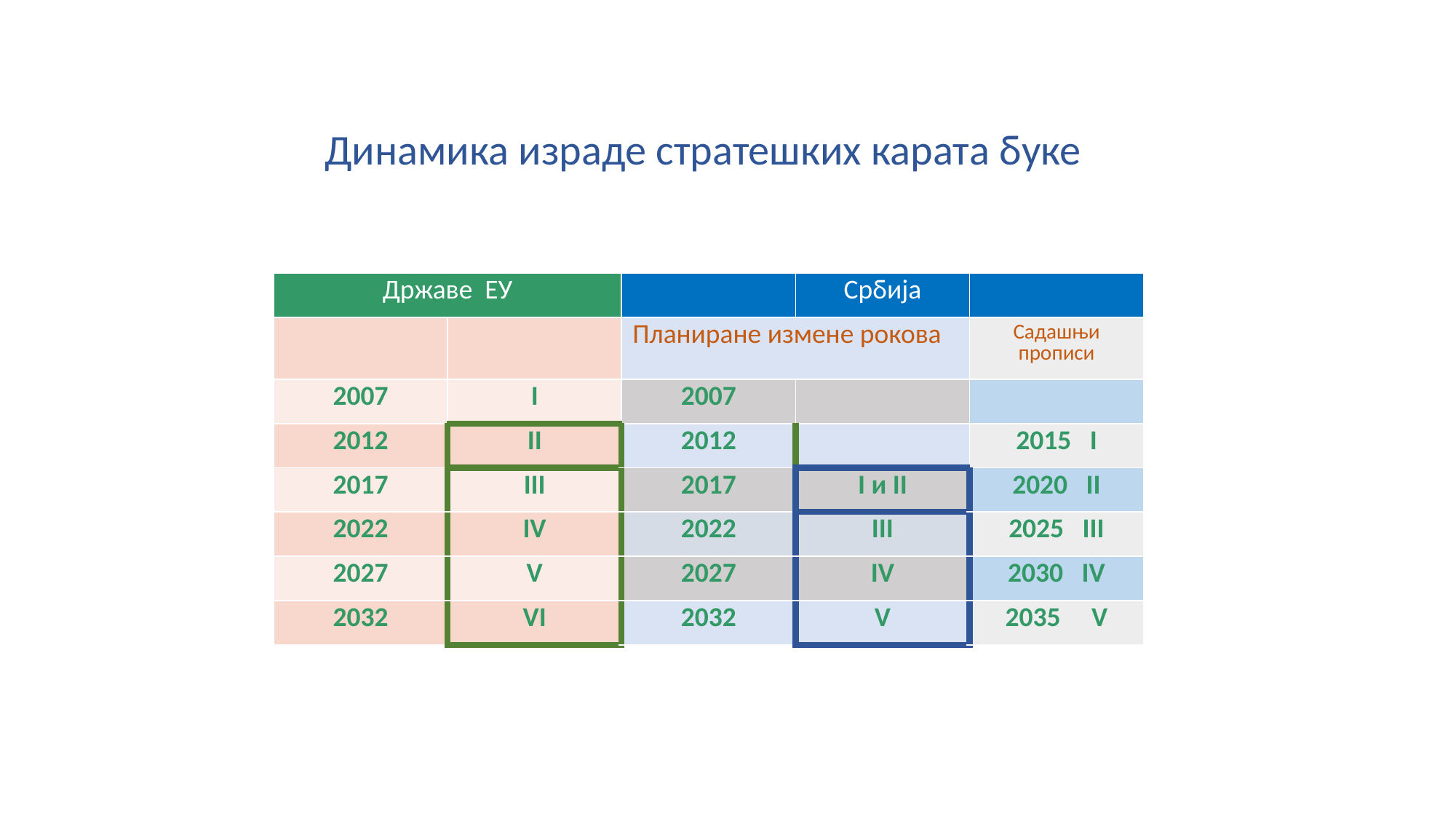

# Динамика израде стратешких карата буке
| Државе ЕУ |  |  | Србија |  |
| --- | --- | --- | --- | --- |
|  |  | Планиране измене рокова |  | Садашњи прописи |
| 2007 | I | 2007 |  |  |
| 2012 | II | 2012 |  | 2015 I |
| 2017 | III | 2017 | I и II | 2020 II |
| 2022 | IV | 2022 | III | 2025 III |
| 2027 | V | 2027 | IV | 2030 IV |
| 2032 | VI | 2032 | V | 2035 V |